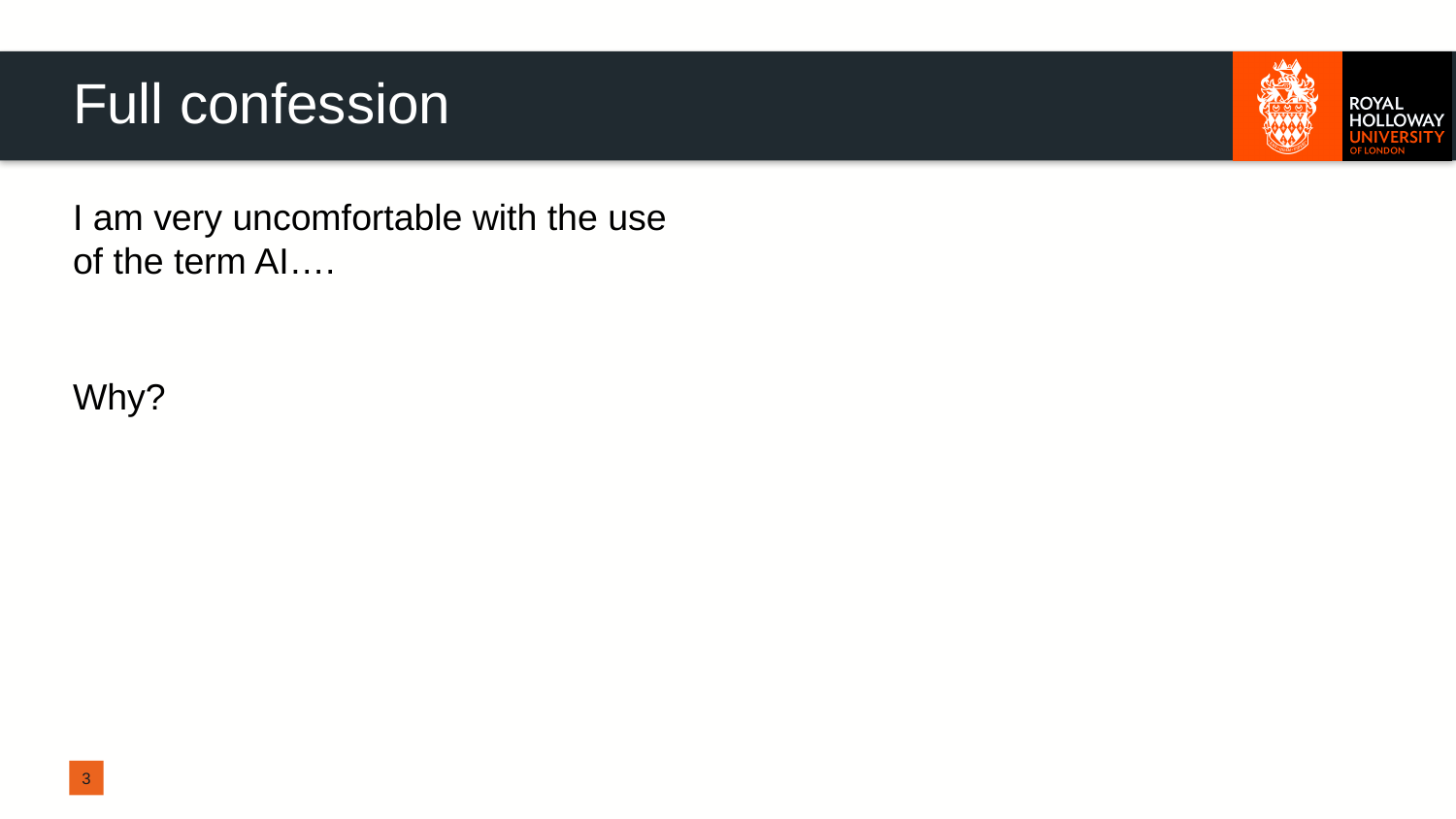

# Full confession
I am very uncomfortable with the use of the term AI….

Why?

3